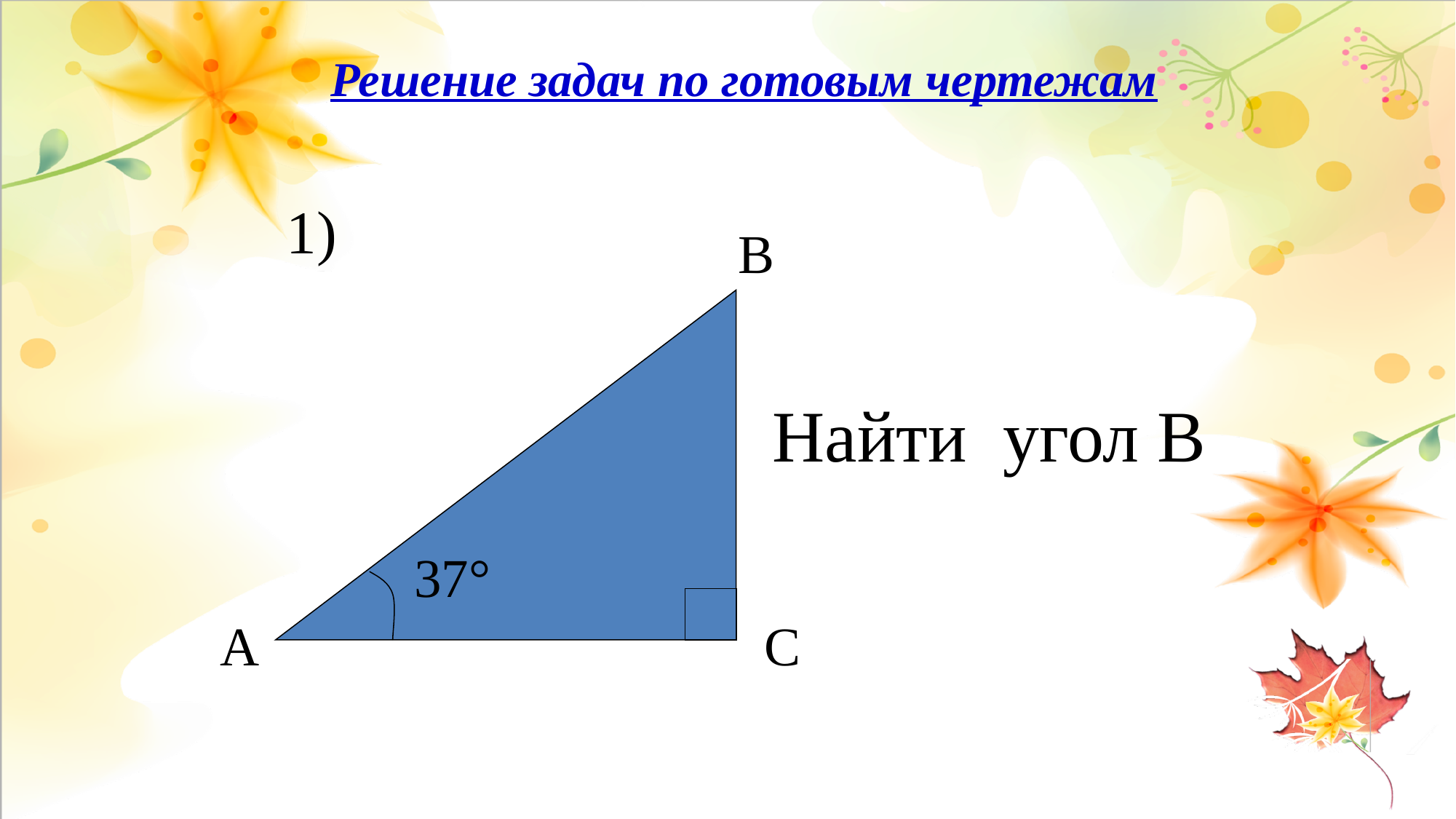

Решение задач по готовым чертежам
1)
В

Найти  угол В
37°

  А
С